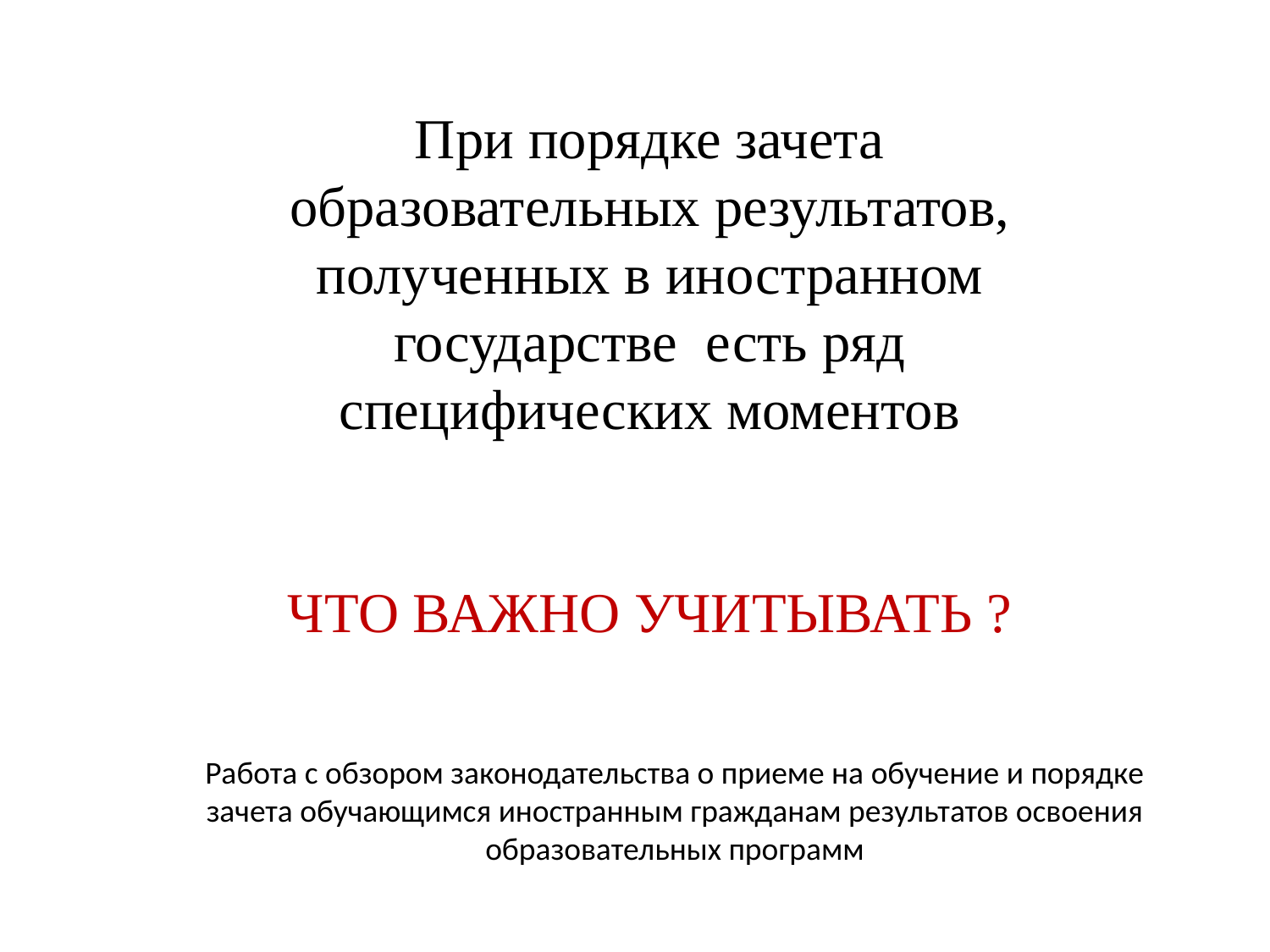

При порядке зачета образовательных результатов, полученных в иностранном государстве  есть ряд специфических моментов

ЧТО ВАЖНО УЧИТЫВАТЬ ?
Работа с обзором законодательства о приеме на обучение и порядке зачета обучающимся иностранным гражданам результатов освоения образовательных программ